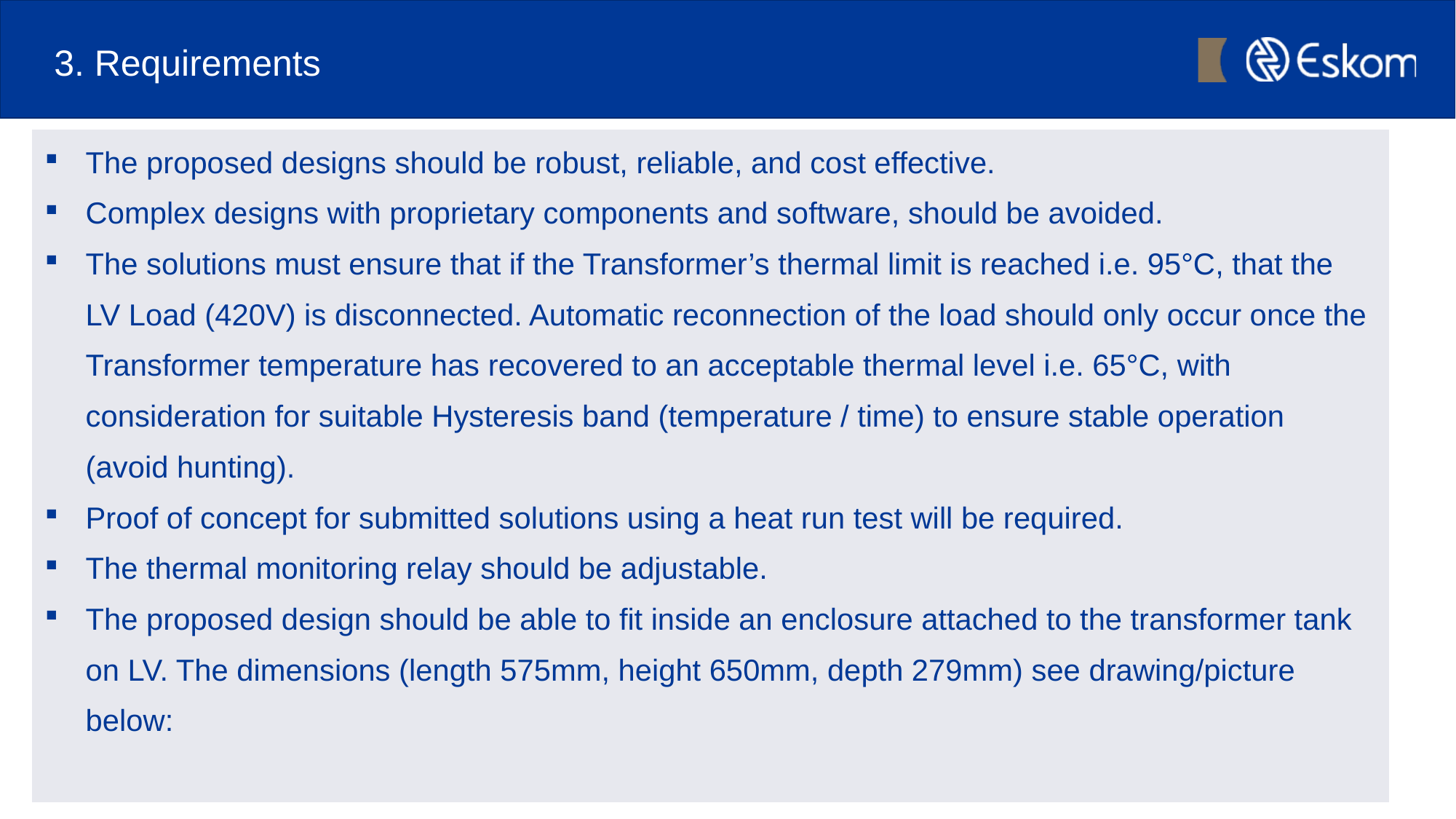

# 3. Requirements
| The proposed designs should be robust, reliable, and cost effective. Complex designs with proprietary components and software, should be avoided. The solutions must ensure that if the Transformer’s thermal limit is reached i.e. 95°C, that the LV Load (420V) is disconnected. Automatic reconnection of the load should only occur once the Transformer temperature has recovered to an acceptable thermal level i.e. 65°C, with consideration for suitable Hysteresis band (temperature / time) to ensure stable operation (avoid hunting). Proof of concept for submitted solutions using a heat run test will be required. The thermal monitoring relay should be adjustable. The proposed design should be able to fit inside an enclosure attached to the transformer tank on LV. The dimensions (length 575mm, height 650mm, depth 279mm) see drawing/picture below: |
| --- |
6